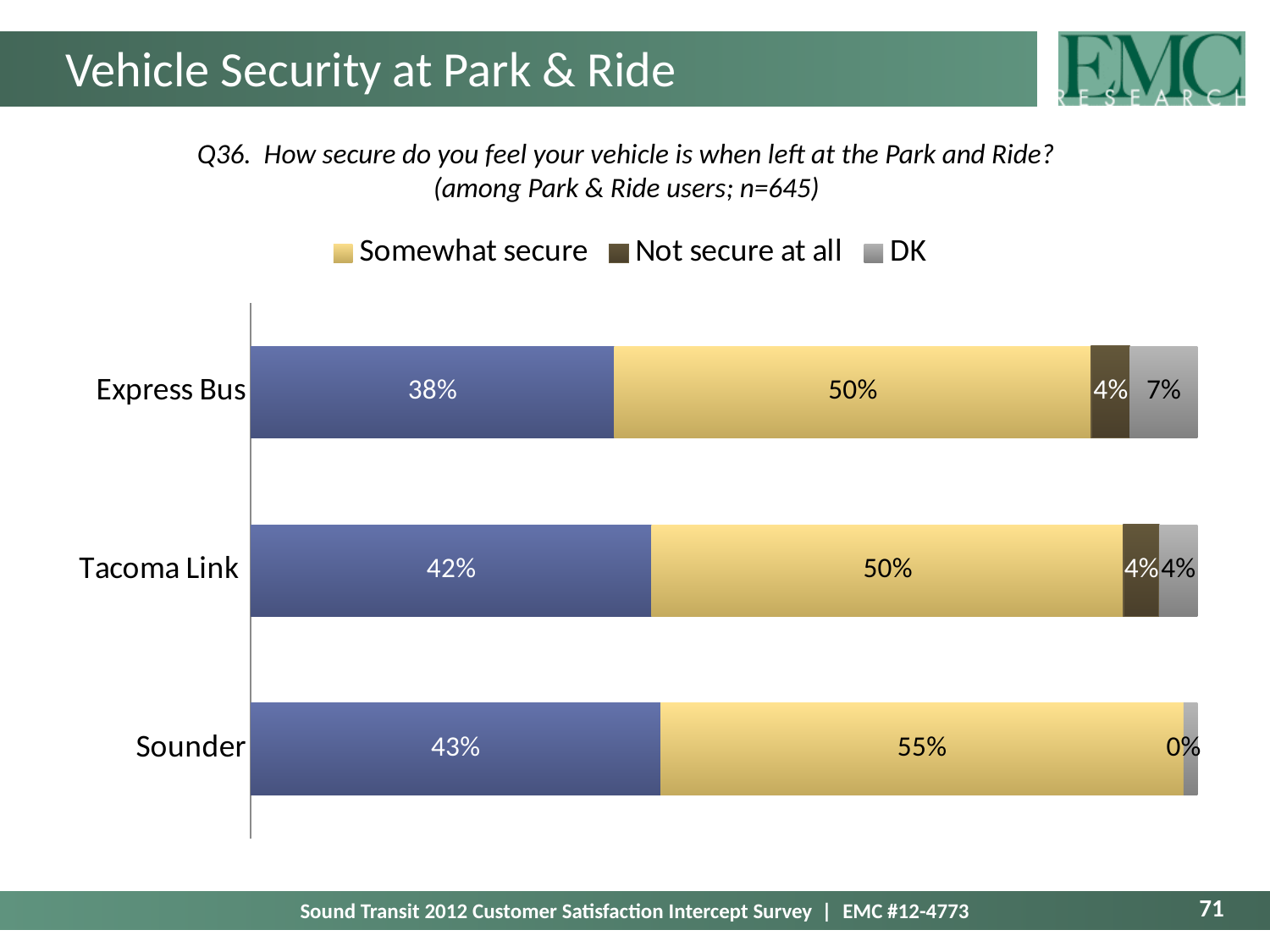

# Vehicle Security at Park & Ride
Q36.  How secure do you feel your vehicle is when left at the Park and Ride?
(among Park & Ride users; n=645)

### Chart

| Category | Very secure | Somewhat secure | Not secure at all | DK |
|---|---|---|---|---|
| Express Bus | 0.38396234905597265 | 0.5038264375832885 | 0.0406529195455681 | 0.07155829381517077 |
| Tacoma Link  | 0.4233357616067601 | 0.4986734431034798 | 0.03753027403935564 | 0.04046052125040451 |
| Sounder | 0.43283582089552236 | 0.5522388059701493 | 0.0 | 0.014925373134328361 |